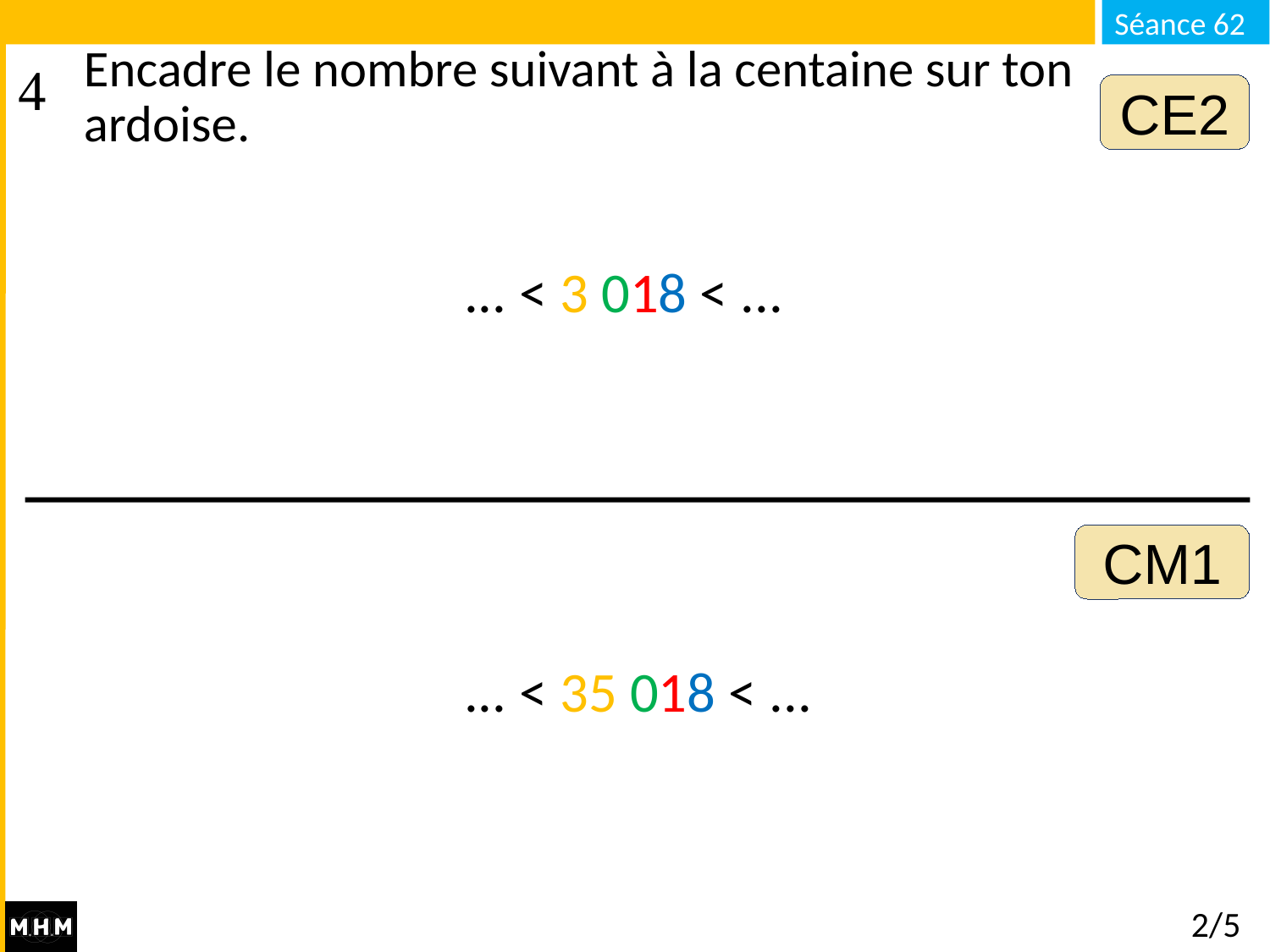

Encadre le nombre suivant à la centaine sur ton ardoise.
CE2

        ... < 3 018 < ...

CM1
        ... < 35 018 < ...
# 2/5